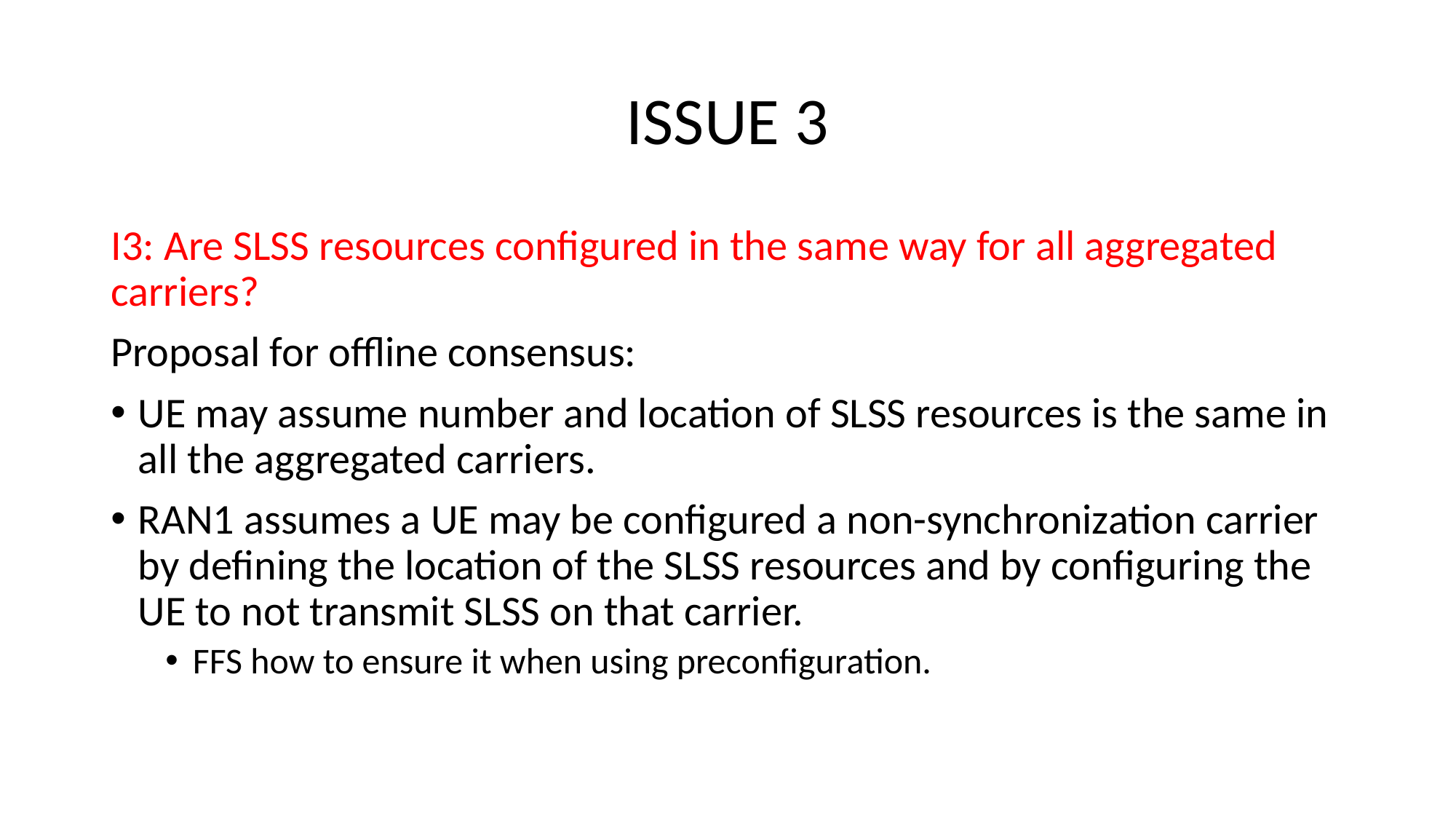

# ISSUE 3
I3: Are SLSS resources configured in the same way for all aggregated carriers?
Proposal for offline consensus:
UE may assume number and location of SLSS resources is the same in all the aggregated carriers.
RAN1 assumes a UE may be configured a non-synchronization carrier by defining the location of the SLSS resources and by configuring the UE to not transmit SLSS on that carrier.
FFS how to ensure it when using preconfiguration.